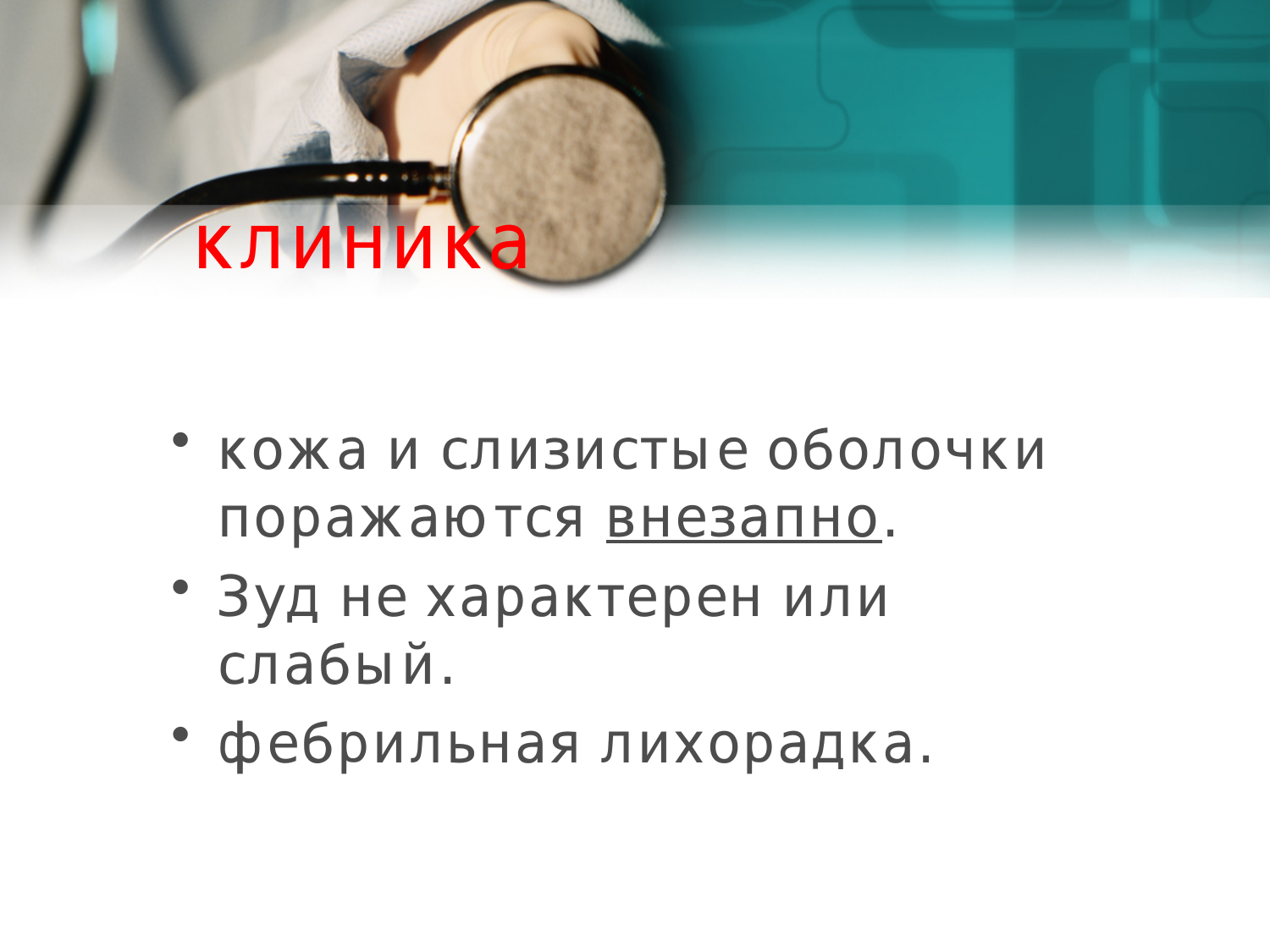

# клиника
кожа и слизистые оболочки поражаются внезапно.
Зуд не характерен или слабый.
фебрильная лихорадка.